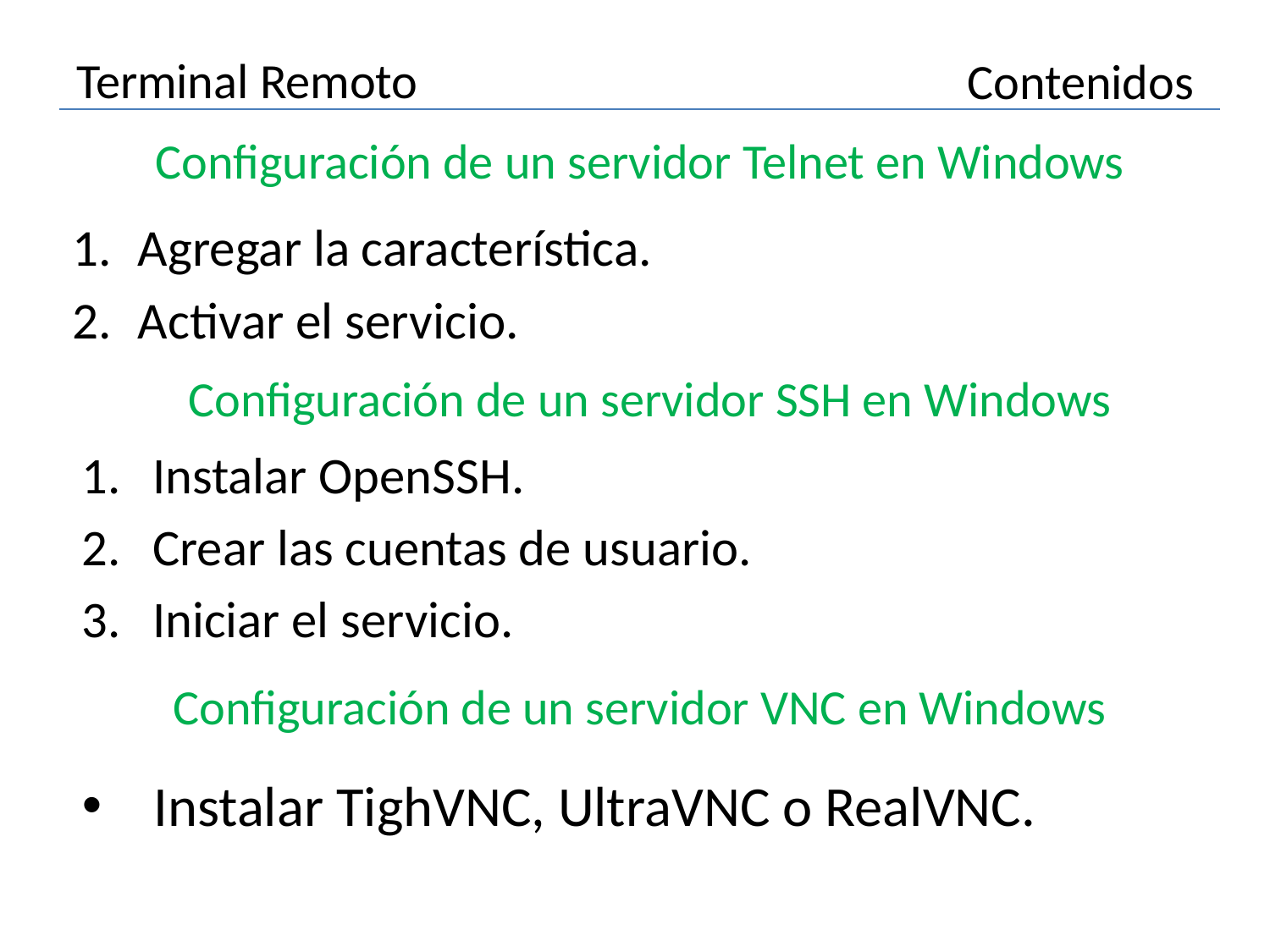

# Terminal Remoto
Contenidos
Configuración de un servidor Telnet en Windows
Agregar la característica.
Activar el servicio.
Configuración de un servidor SSH en Windows
Instalar OpenSSH.
Crear las cuentas de usuario.
Iniciar el servicio.
Configuración de un servidor VNC en Windows
Instalar TighVNC, UltraVNC o RealVNC.